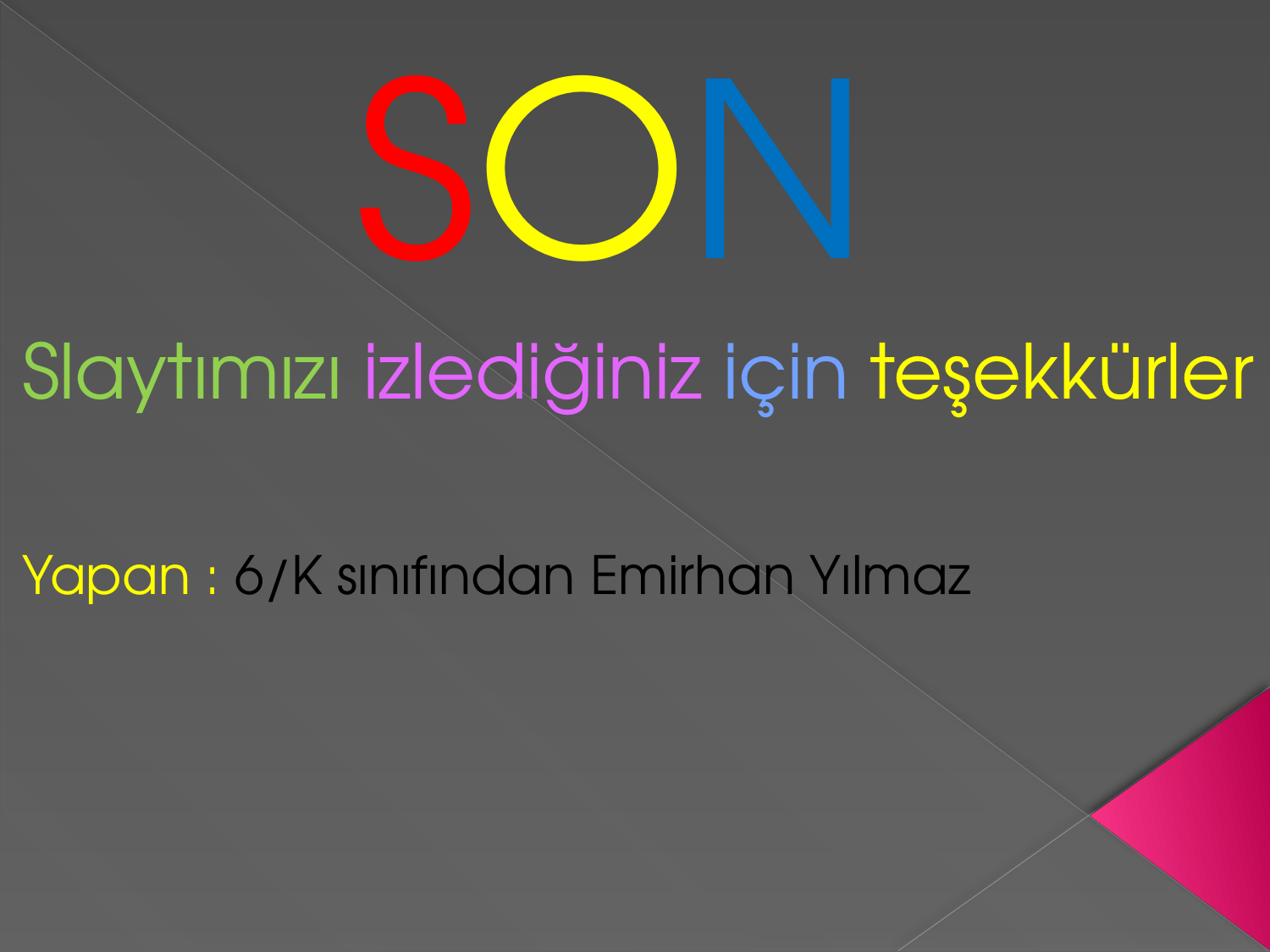

# SON
Slaytımızı izlediğiniz için teşekkürler

Yapan : 6/K sınıfından Emirhan Yılmaz